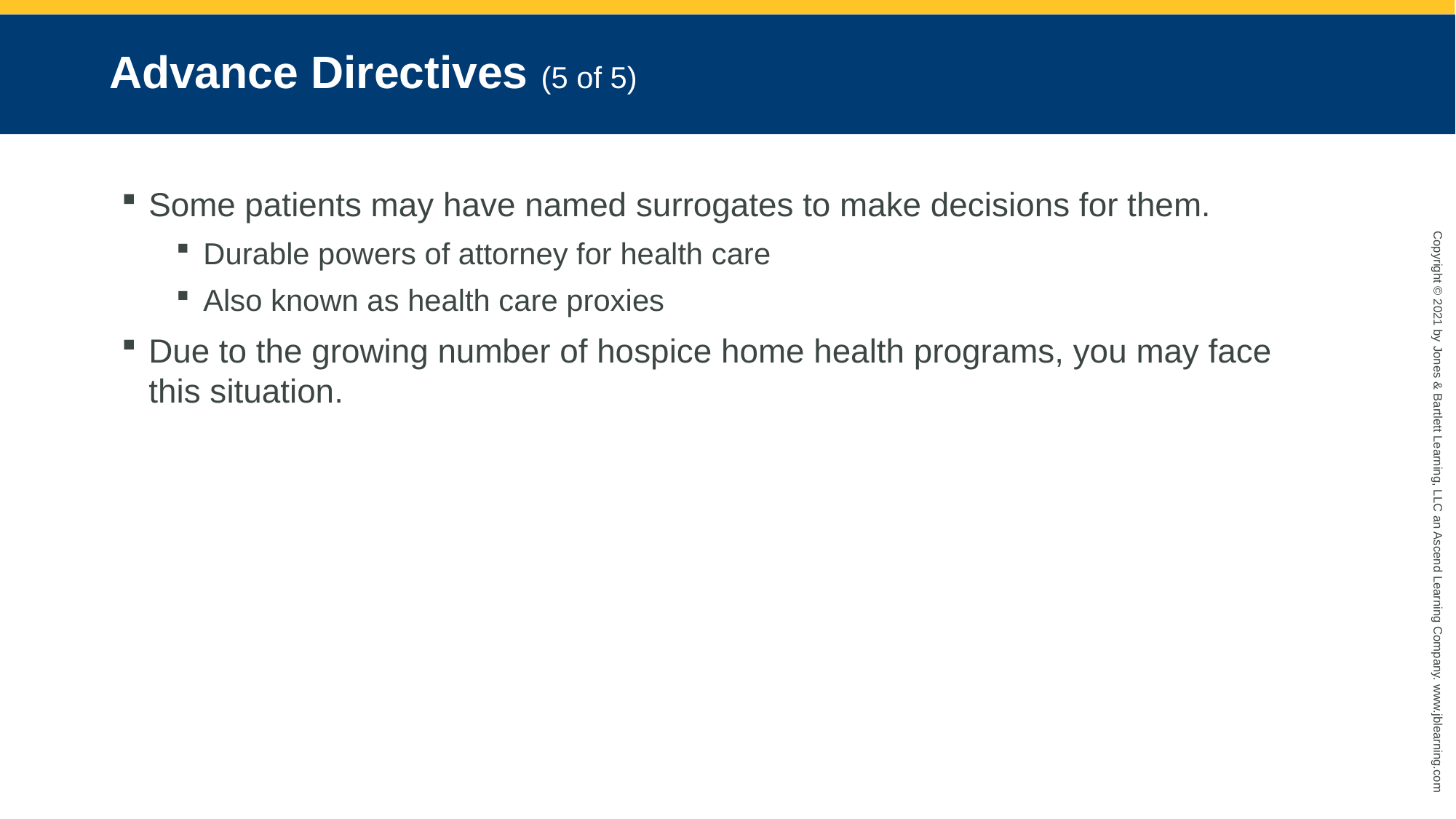

# Advance Directives (5 of 5)
Some patients may have named surrogates to make decisions for them.
Durable powers of attorney for health care
Also known as health care proxies
Due to the growing number of hospice home health programs, you may face this situation.